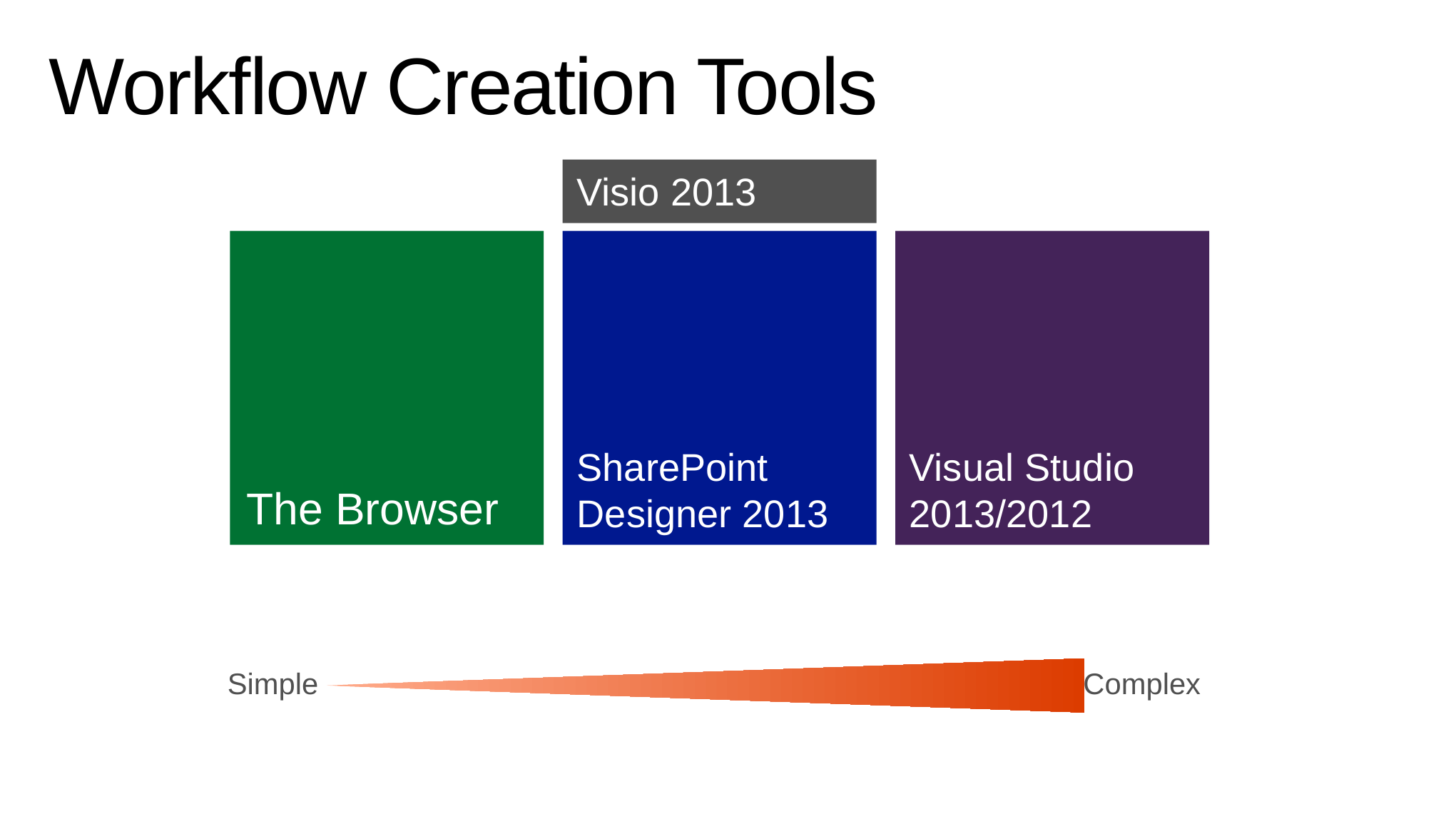

# Workflow Creation Tools
Visio 2013
The Browser
SharePoint Designer 2013
Visual Studio 2013/2012

Simple		    					             Complex